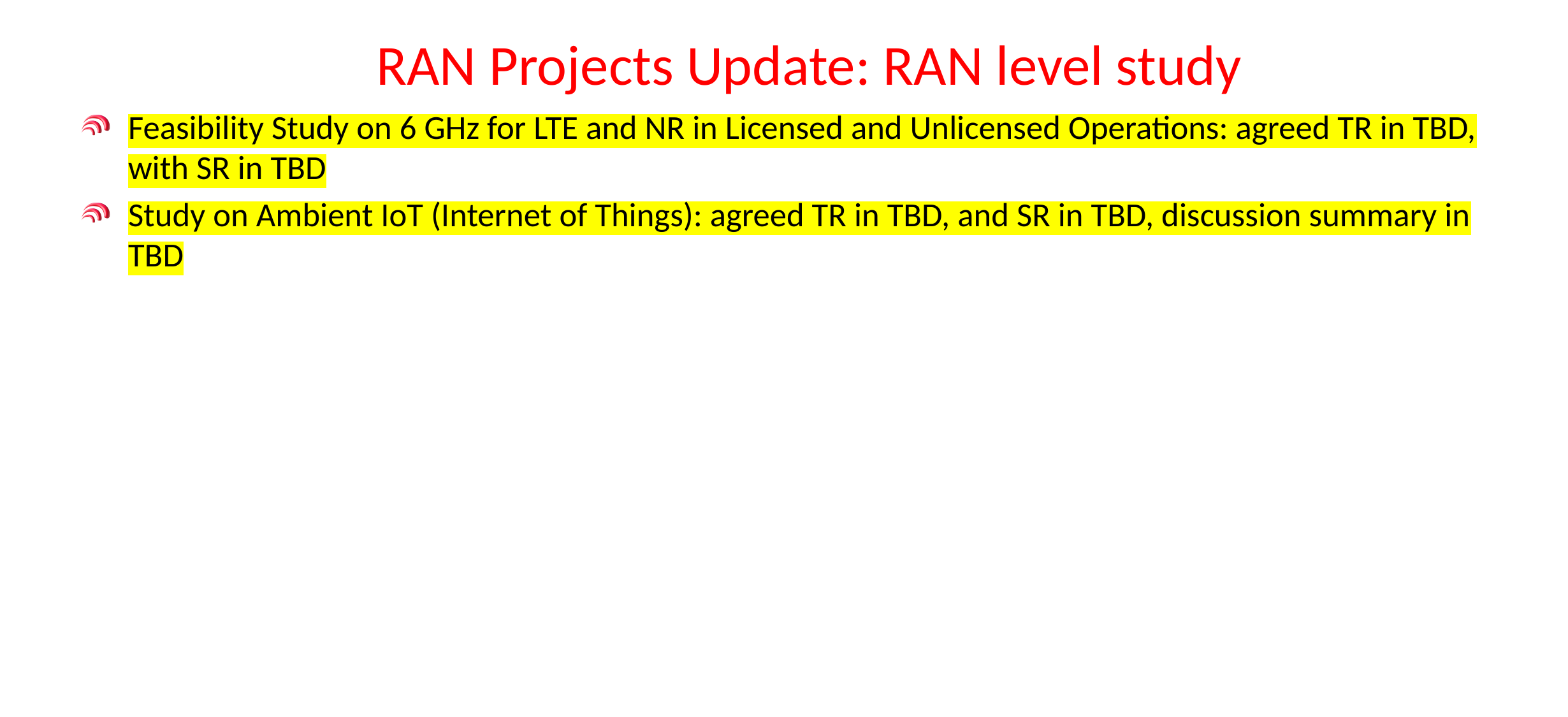

# RAN Projects Update: RAN level study
Feasibility Study on 6 GHz for LTE and NR in Licensed and Unlicensed Operations: agreed TR in TBD, with SR in TBD
Study on Ambient IoT (Internet of Things): agreed TR in TBD, and SR in TBD, discussion summary in TBD